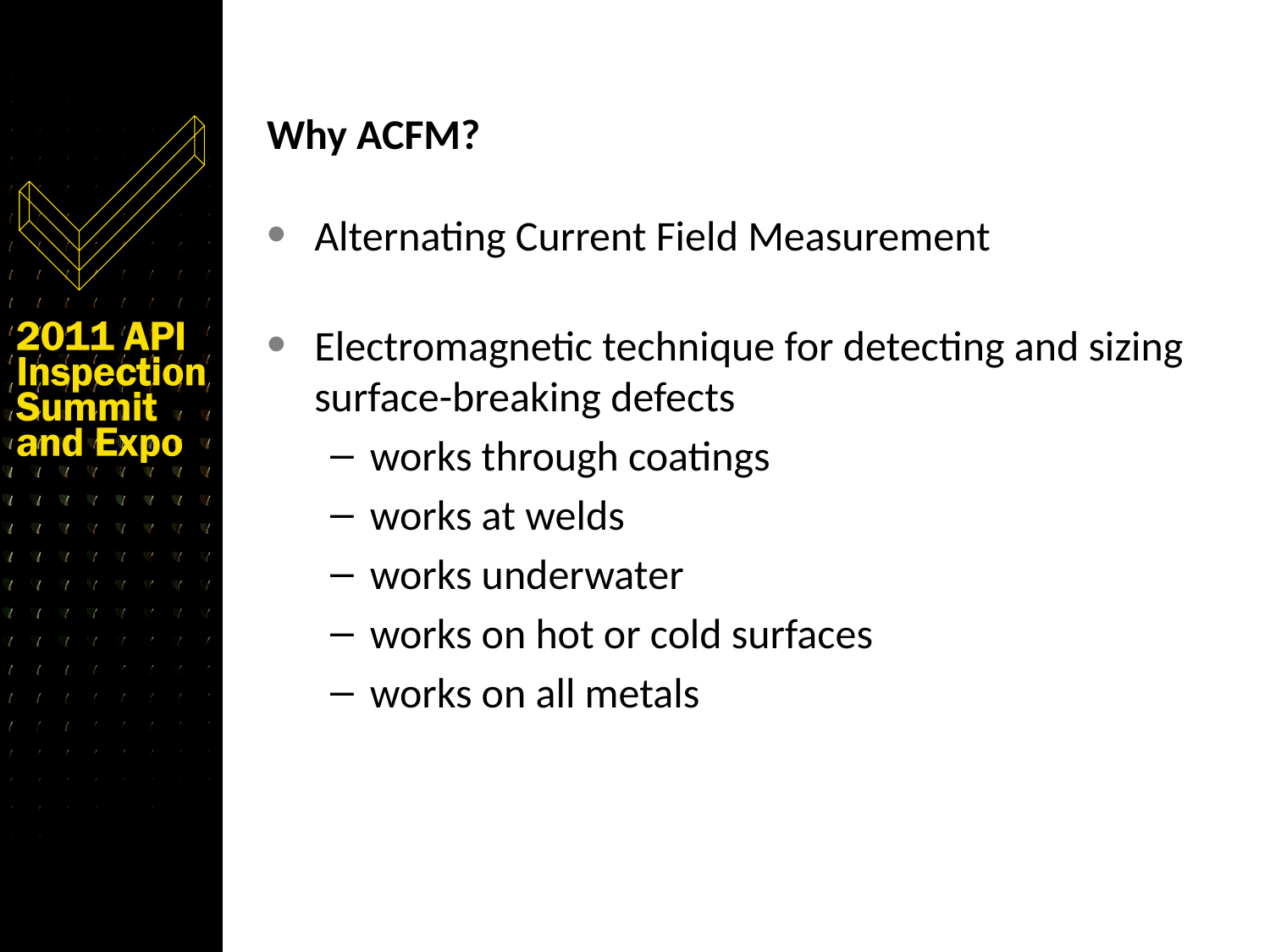

# Why ACFM?
Alternating Current Field Measurement
Electromagnetic technique for detecting and sizing surface-breaking defects
works through coatings
works at welds
works underwater
works on hot or cold surfaces
works on all metals